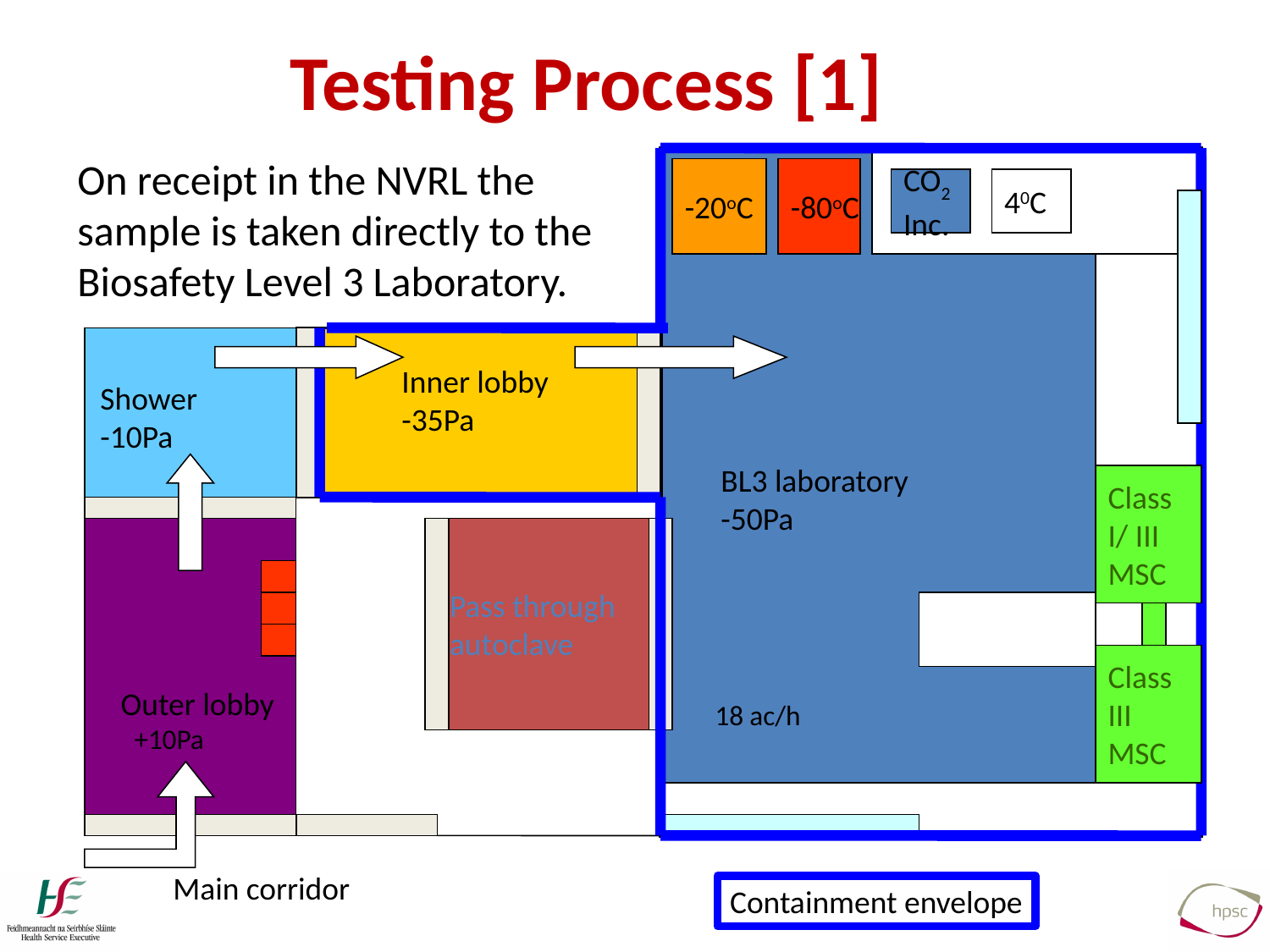

# Testing Process [1]

On receipt in the NVRL the sample is taken directly to the Biosafety Level 3 Laboratory.

-20oC
-80oC
CO2
Inc.
40C

Inner lobby
-35Pa
Shower
-10Pa

BL3 laboratory
-50Pa
Class
I/ III
MSC

Pass through
autoclave

Class
III
MSC
Outer lobby
18 ac/h
+10Pa

Main corridor
Containment envelope